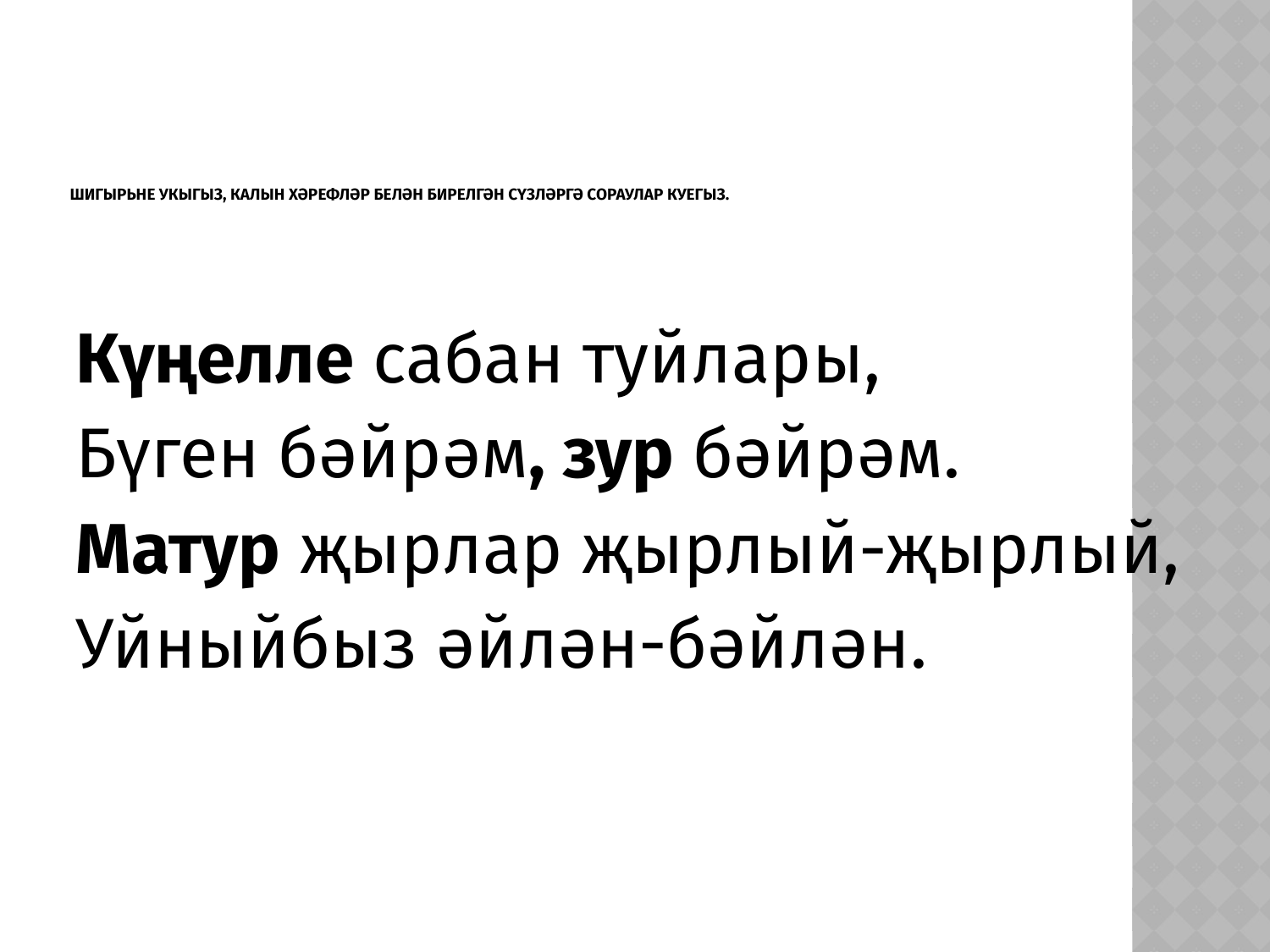

# Шигырьне укыгыз, калын хәрефләр белән бирелгән сүзләргә сораулар куегыз.
Күңелле сабан туйлары,
Бүген бәйрәм, зур бәйрәм.
Матур җырлар җырлый-җырлый,
Уйныйбыз әйлән-бәйлән.